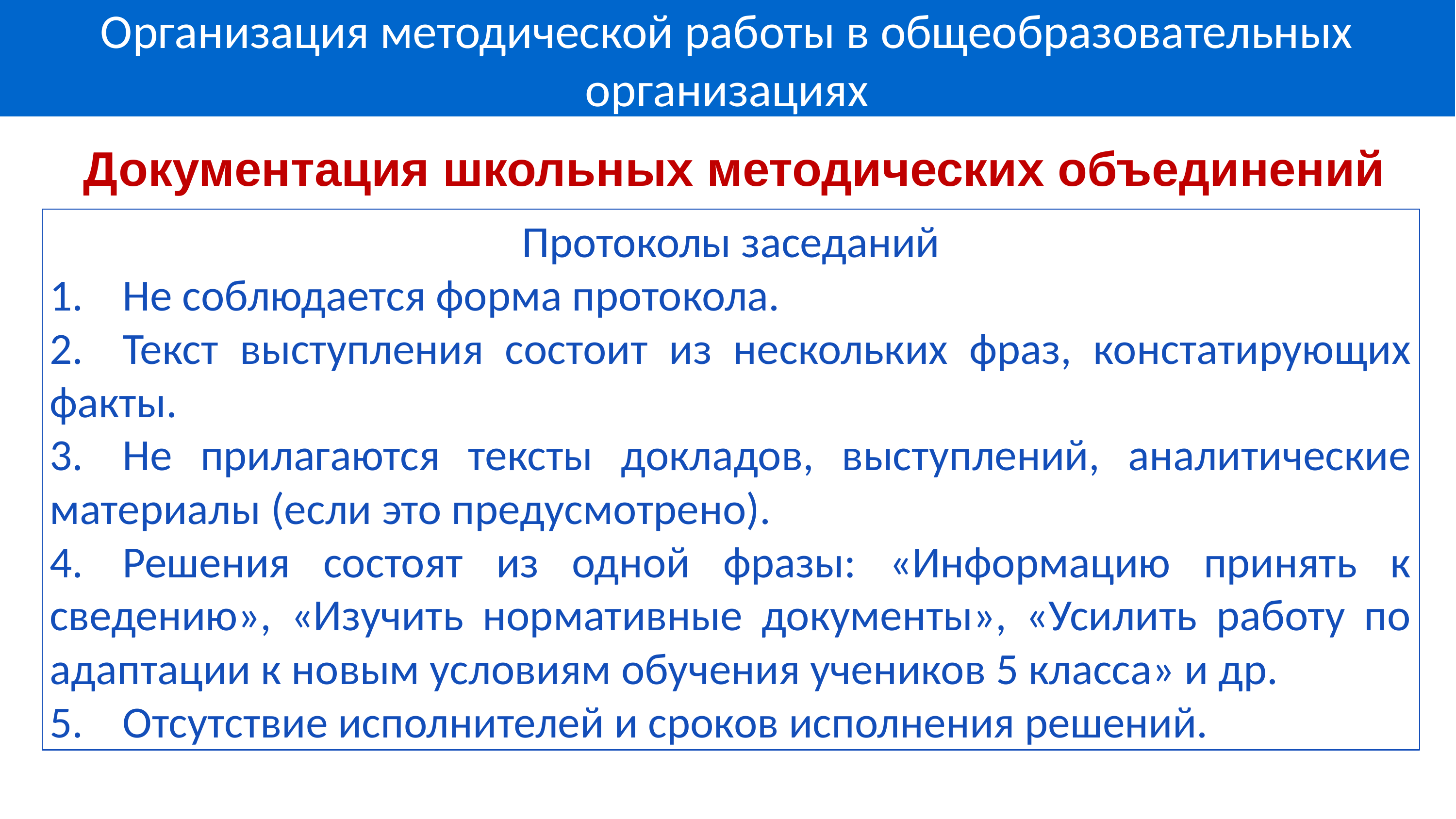

Организация методической работы в общеобразовательных организациях
 Документация школьных методических объединений
Протоколы заседаний
1.	Не соблюдается форма протокола.
2.	Текст выступления состоит из нескольких фраз, констатирующих факты.
3.	Не прилагаются тексты докладов, выступлений, аналитические материалы (если это предусмотрено).
4.	Решения состоят из одной фразы: «Информацию принять к сведению», «Изучить нормативные документы», «Усилить работу по адаптации к новым условиям обучения учеников 5 класса» и др.
5.	Отсутствие исполнителей и сроков исполнения решений.